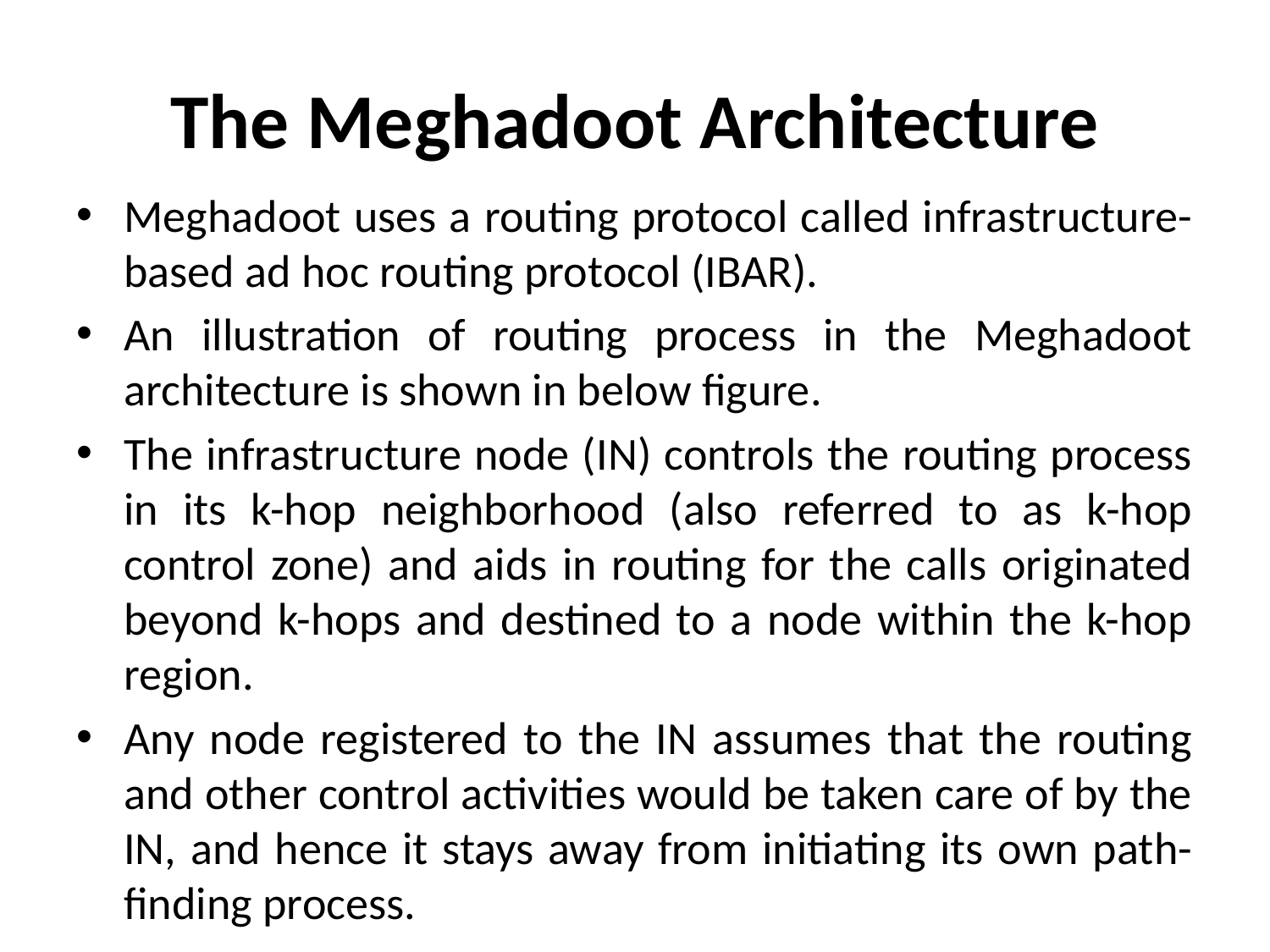

# The Meghadoot Architecture
Meghadoot uses a routing protocol called infrastructure-based ad hoc routing protocol (IBAR).
An illustration of routing process in the Meghadoot architecture is shown in below figure.
The infrastructure node (IN) controls the routing process in its k-hop neighborhood (also referred to as k-hop control zone) and aids in routing for the calls originated beyond k-hops and destined to a node within the k-hop region.
Any node registered to the IN assumes that the routing and other control activities would be taken care of by the IN, and hence it stays away from initiating its own path-finding process.